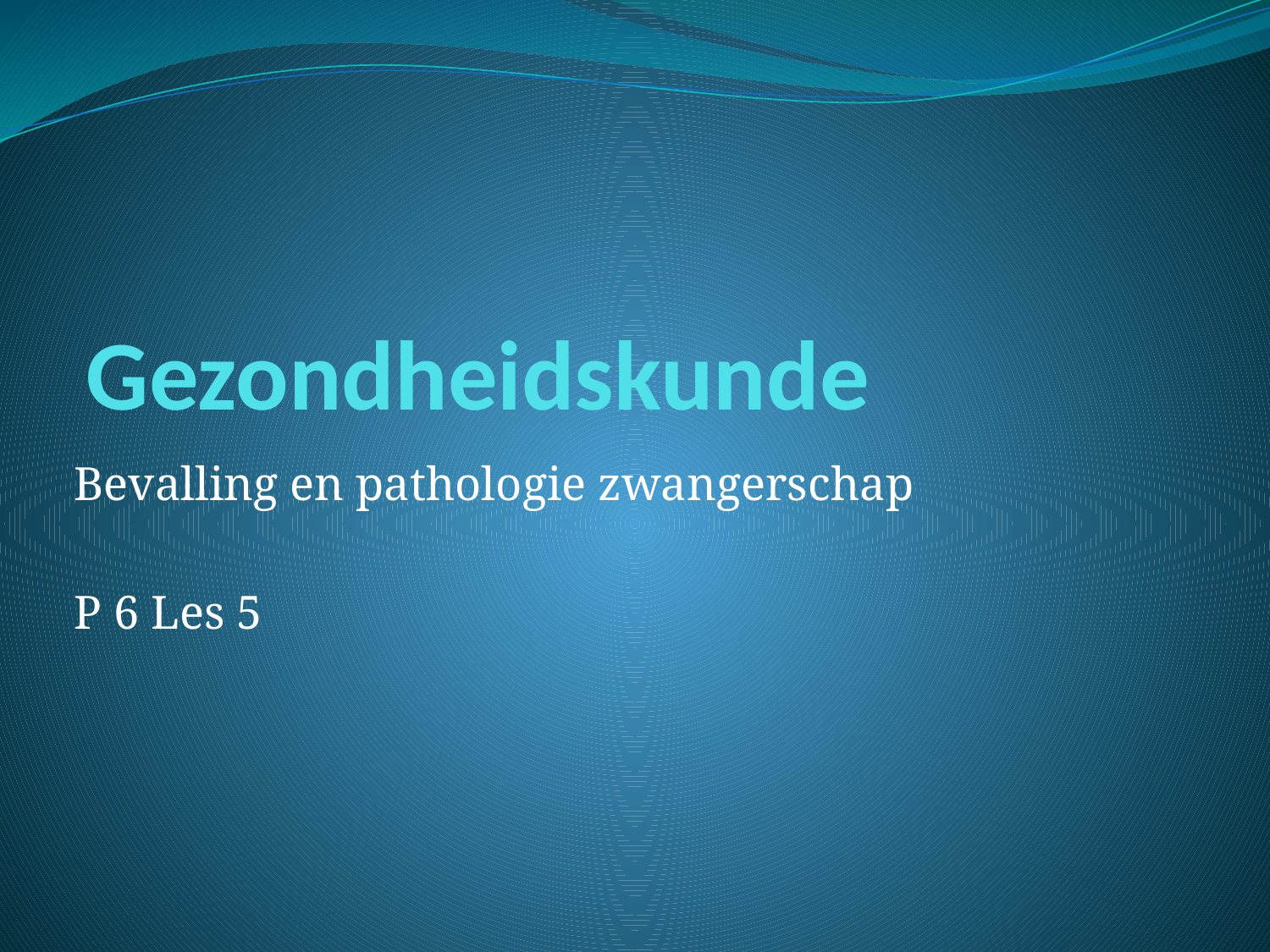

# Gezondheidskunde
Bevalling en pathologie zwangerschap

P 6 Les 5